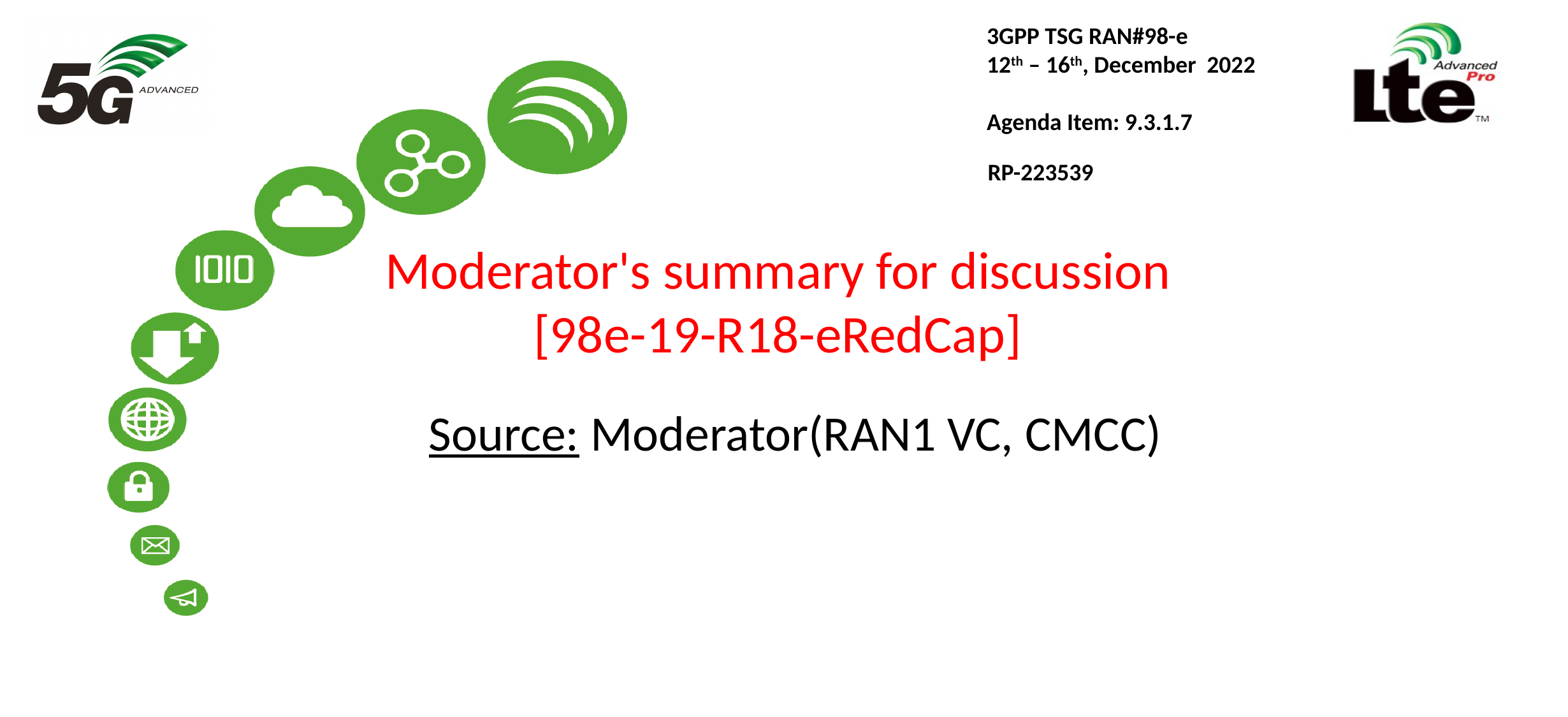

3GPP TSG RAN#98-e
12th – 16th, December  2022

Agenda Item: 9.3.1.7
RP-223539

# Moderator's summary for discussion  [98e-19-R18-eRedCap]
Source: Moderator(RAN1 VC, CMCC)